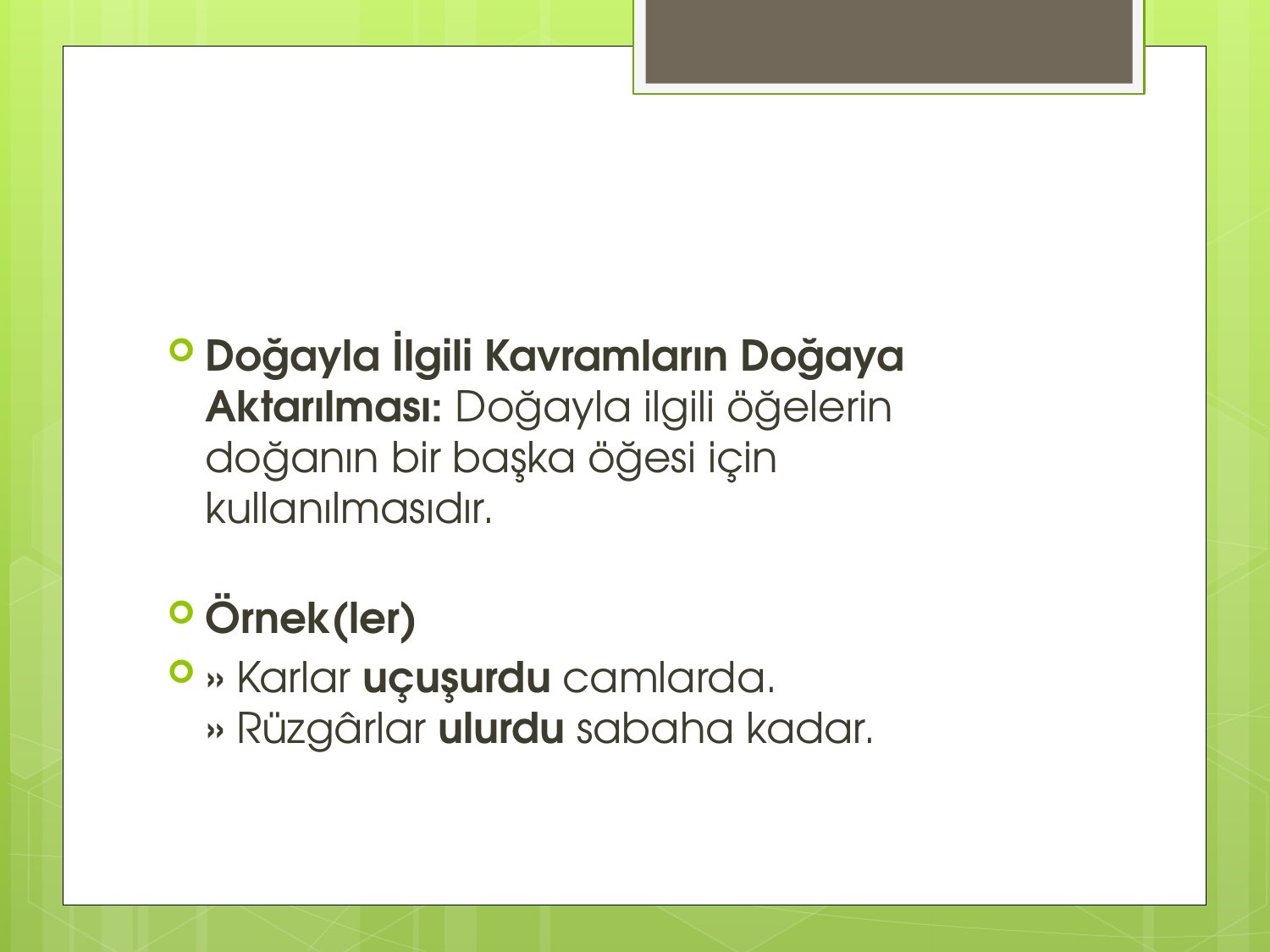

#
Doğayla İlgili Kavramların Doğaya Aktarılması: Doğayla ilgili öğelerin doğanın bir başka öğesi için kullanılmasıdır.
Örnek(ler)
» Karlar uçuşurdu camlarda.
» Rüzgârlar ulurdu sabaha kadar.